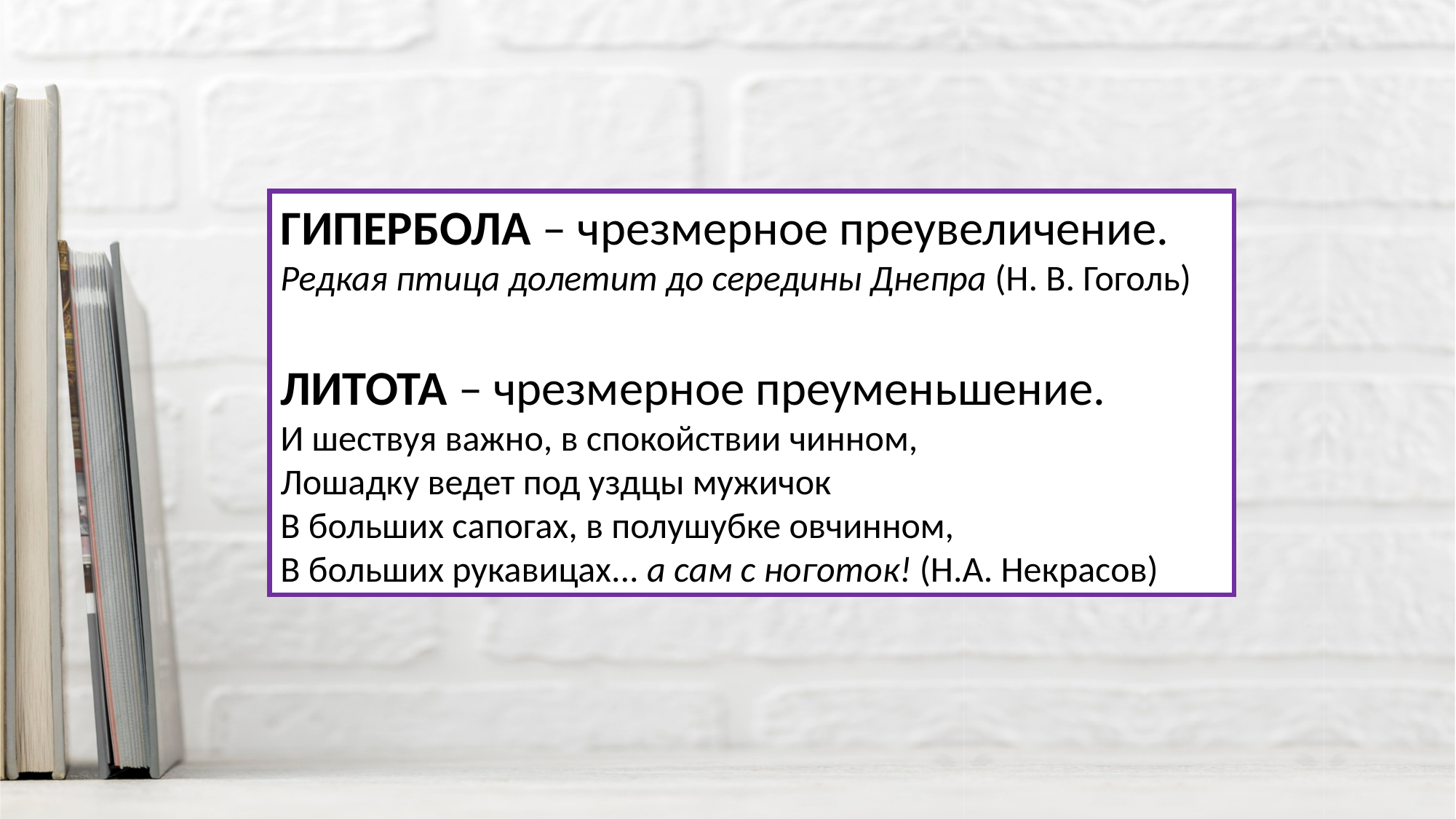

ГИПЕРБОЛА – чрезмерное преувеличение.
Редкая птица долетит до середины Днепра (Н. В. Гоголь)
ЛИТОТА – чрезмерное преуменьшение.
И шествуя важно, в спокойствии чинном,
Лошадку ведет под уздцы мужичок
В больших сапогах, в полушубке овчинном,
В больших рукавицах... а сам с ноготок! (Н.А. Некрасов)